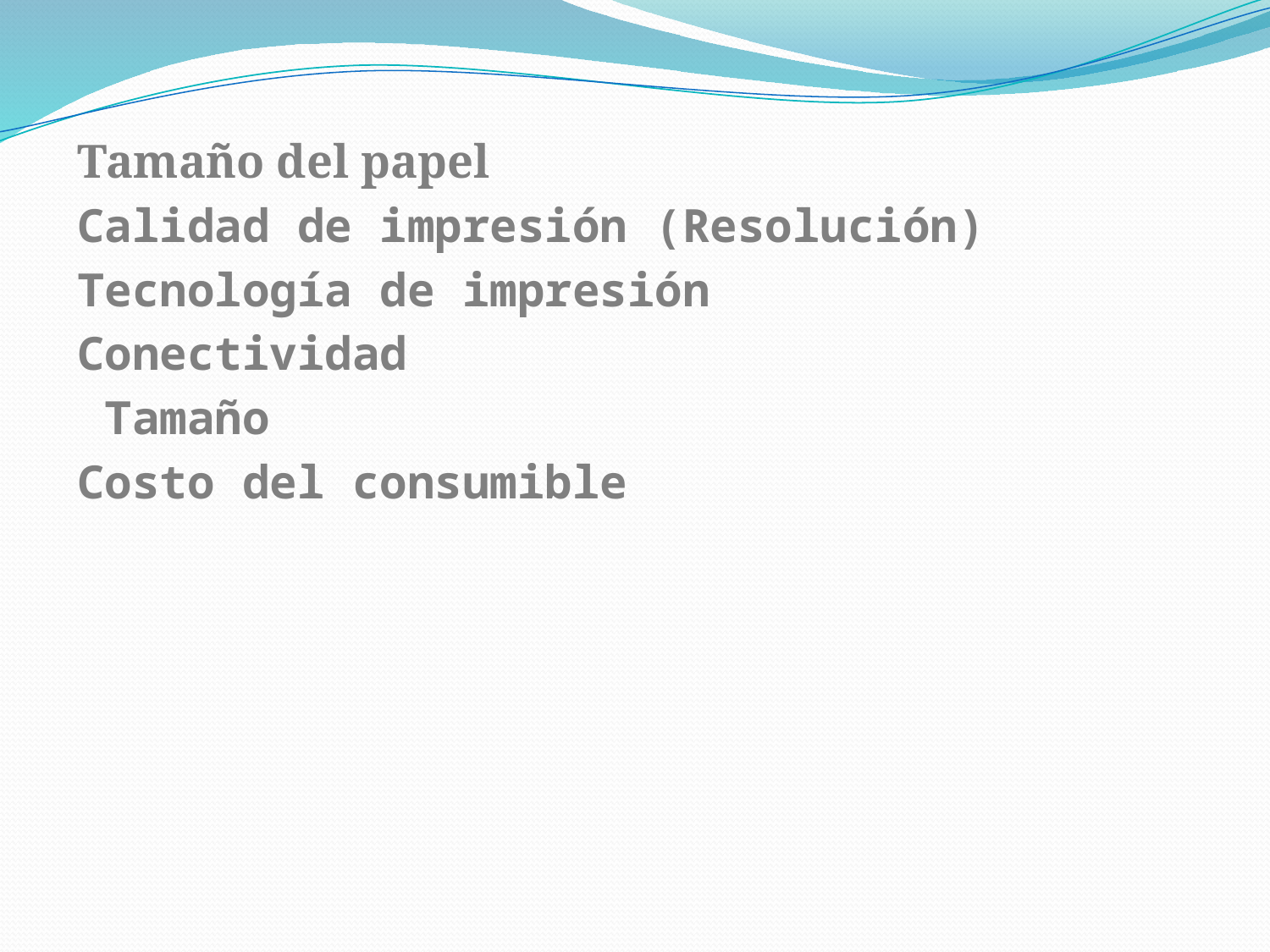

Tamaño del papel
Calidad de impresión (Resolución)
Tecnología de impresión
Conectividad
 Tamaño
Costo del consumible